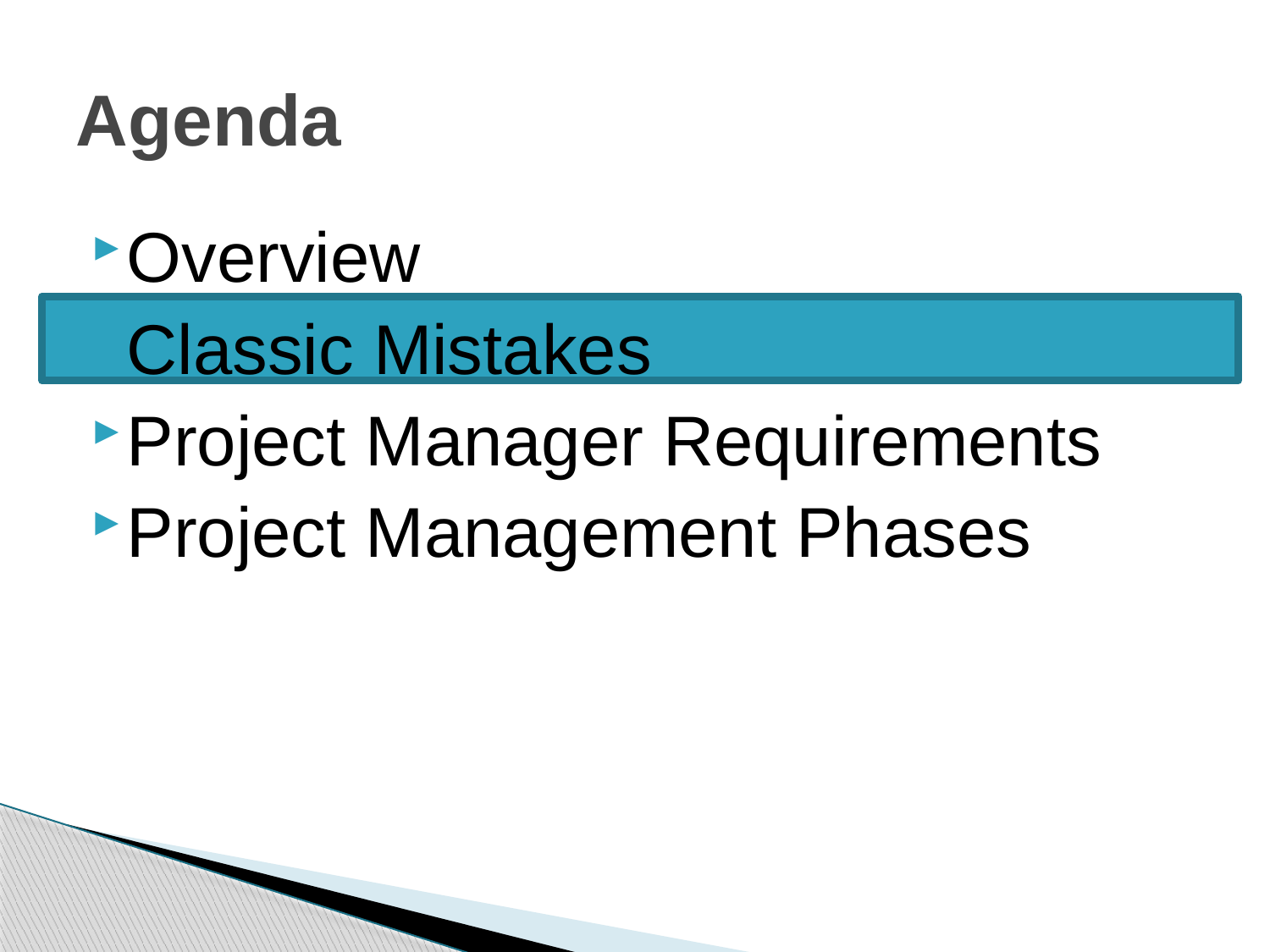

# Agenda
Overview
Classic Mistakes
Project Manager Requirements
Project Management Phases